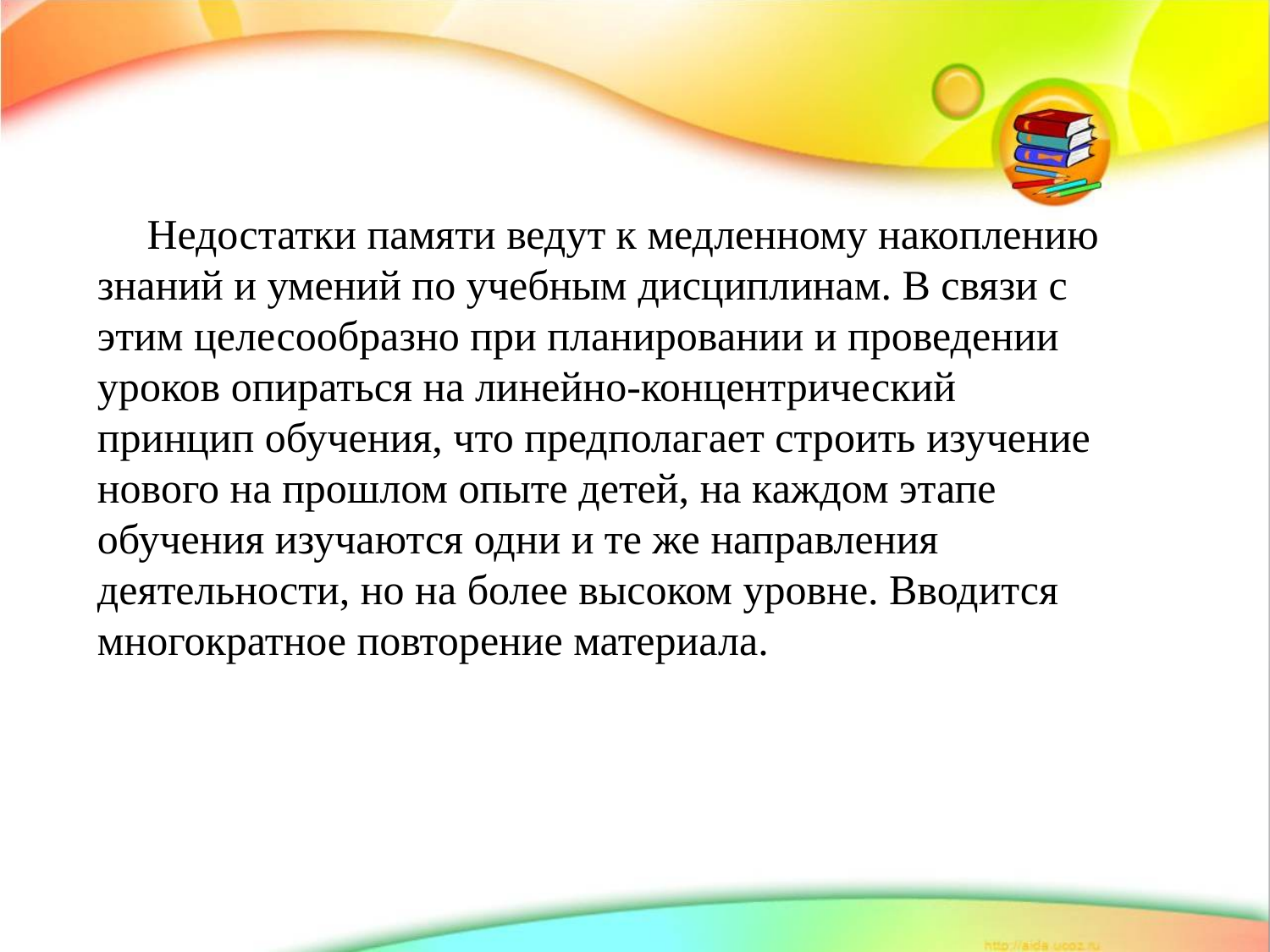

Недостатки памяти ведут к медленному накоплению знаний и умений по учебным дисциплинам. В связи с этим целесообразно при планировании и проведении уроков опираться на линейно-концентрический принцип обучения, что предполагает строить изучение нового на прошлом опыте детей, на каждом этапе обучения изучаются одни и те же направления деятельности, но на более высоком уровне. Вводится многократное повторение материала.